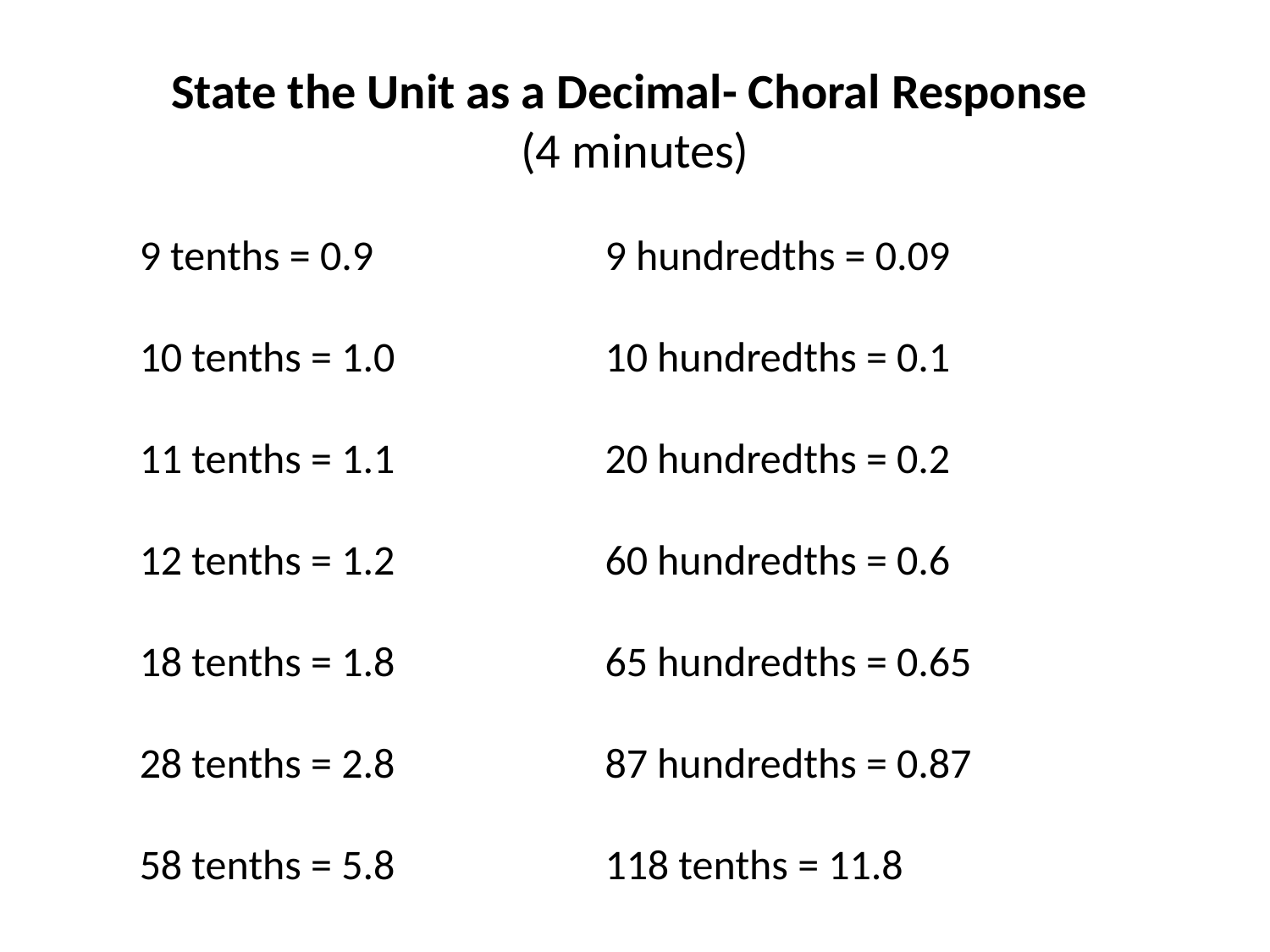

State the Unit as a Decimal- Choral Response
(4 minutes)
9 tenths = 0.9

10 tenths = 1.0

11 tenths = 1.1

12 tenths = 1.2

18 tenths = 1.8

28 tenths = 2.8

58 tenths = 5.8
9 hundredths = 0.09

10 hundredths = 0.1

20 hundredths = 0.2

60 hundredths = 0.6

65 hundredths = 0.65

87 hundredths = 0.87

118 tenths = 11.8